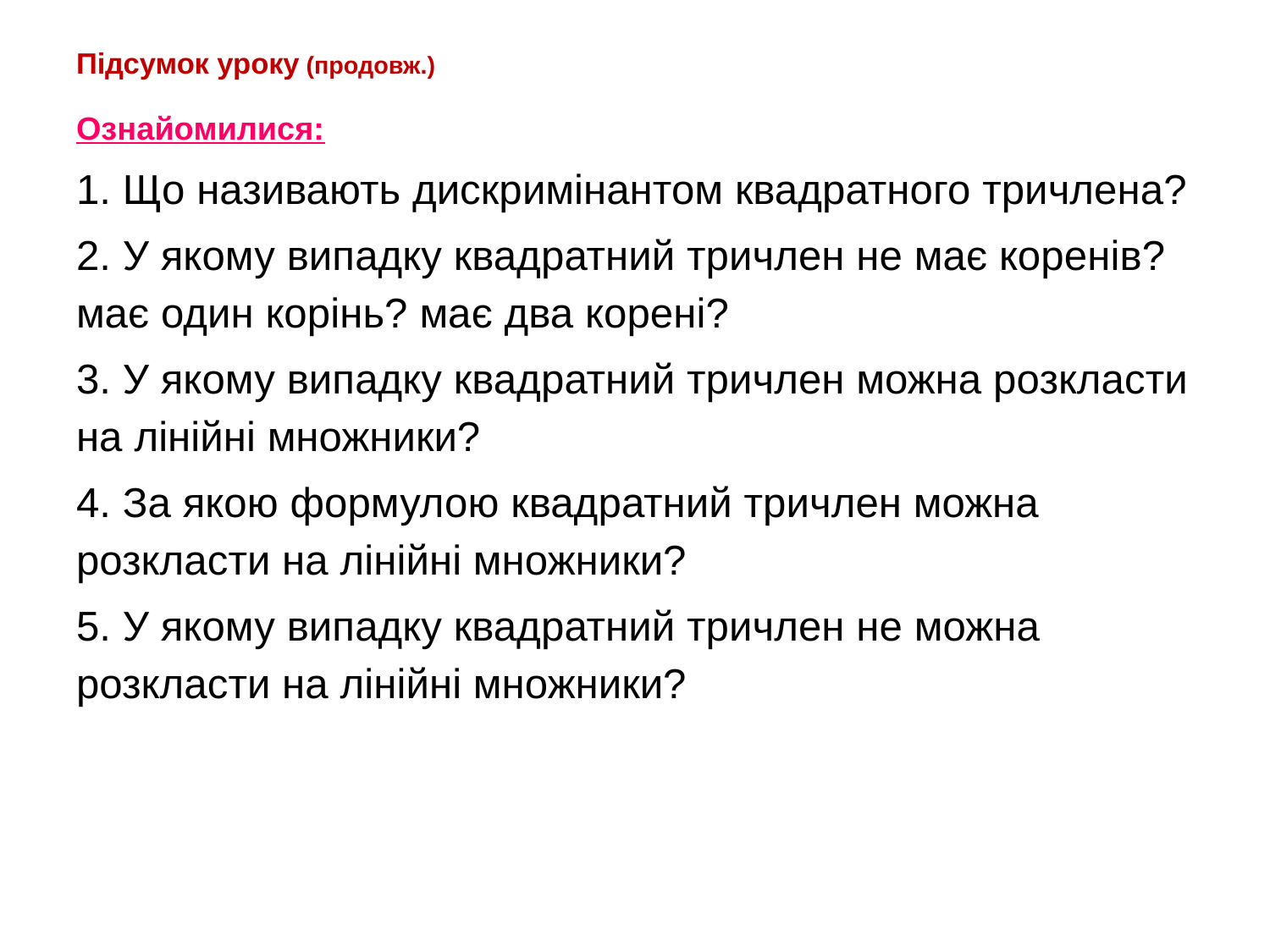

# Підсумок уроку (продовж.)
Ознайомилися:
1. Що називають дискримінантом квадратного тричлена?
2. У якому випадку квадратний тричлен не має коренів? має один корінь? має два корені?
3. У якому випадку квадратний тричлен можна розкласти на лінійні множники?
4. За якою формулою квадратний тричлен можна розкласти на лінійні множники?
5. У якому випадку квадратний тричлен не можна розкласти на лінійні множники?